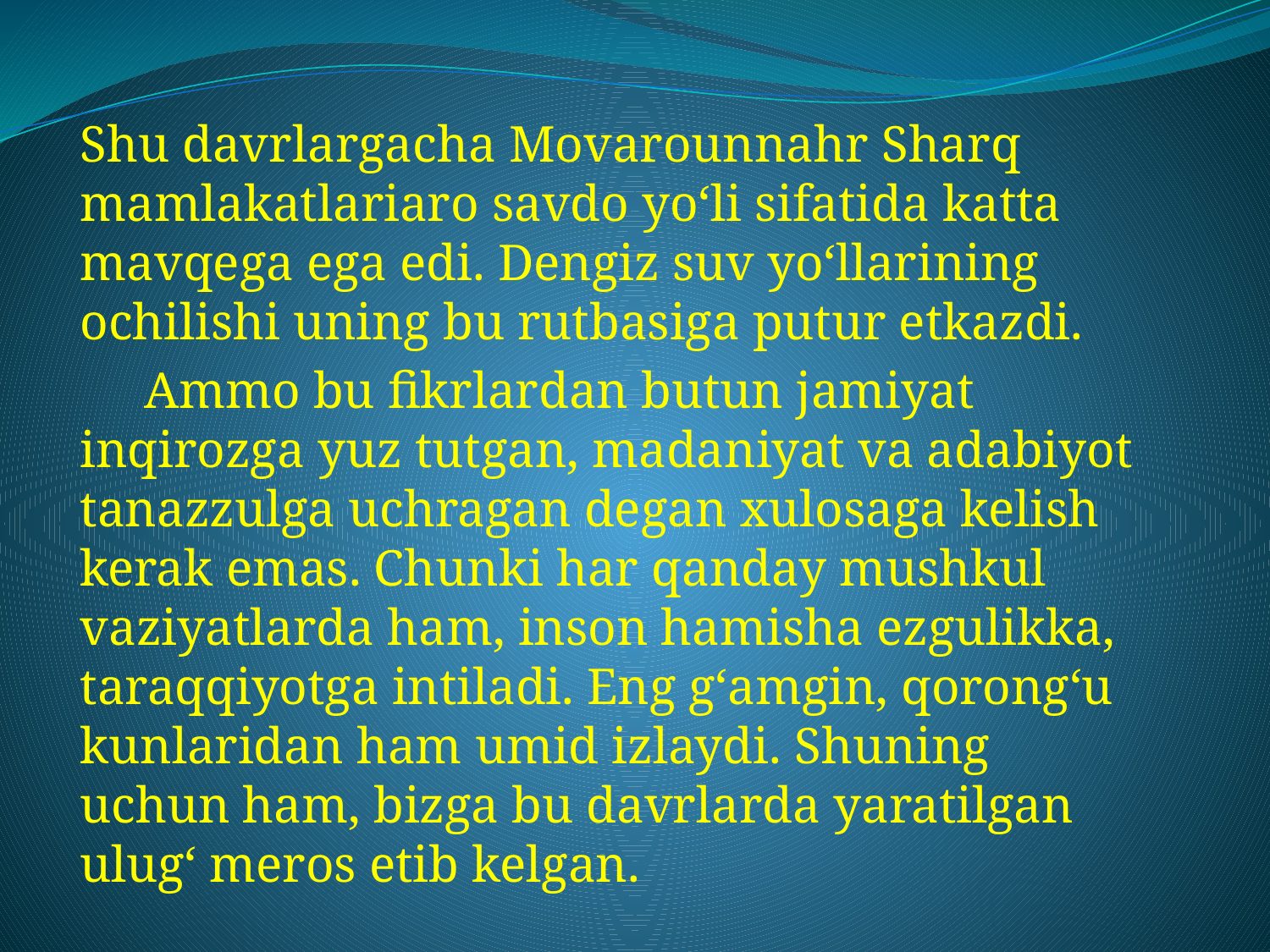

Shu davrlargacha Movarounnahr Sharq mamlakatlariaro savdo yo‘li sifatida katta mavqega ega edi. Dengiz suv yo‘llarining ochilishi uning bu rutbasiga putur etkazdi.
     Ammo bu fikrlardan butun jamiyat inqirozga yuz tutgan, madaniyat va adabiyot tanazzulga uchragan degan xulosaga kelish kerak emas. Chunki har qanday mushkul vaziyatlarda ham, inson hamisha ezgulikka, taraqqiyotga intiladi. Eng g‘amgin, qorong‘u kunlaridan ham umid izlaydi. Shuning uchun ham, bizga bu davrlarda yaratilgan ulug‘ meros etib kelgan.